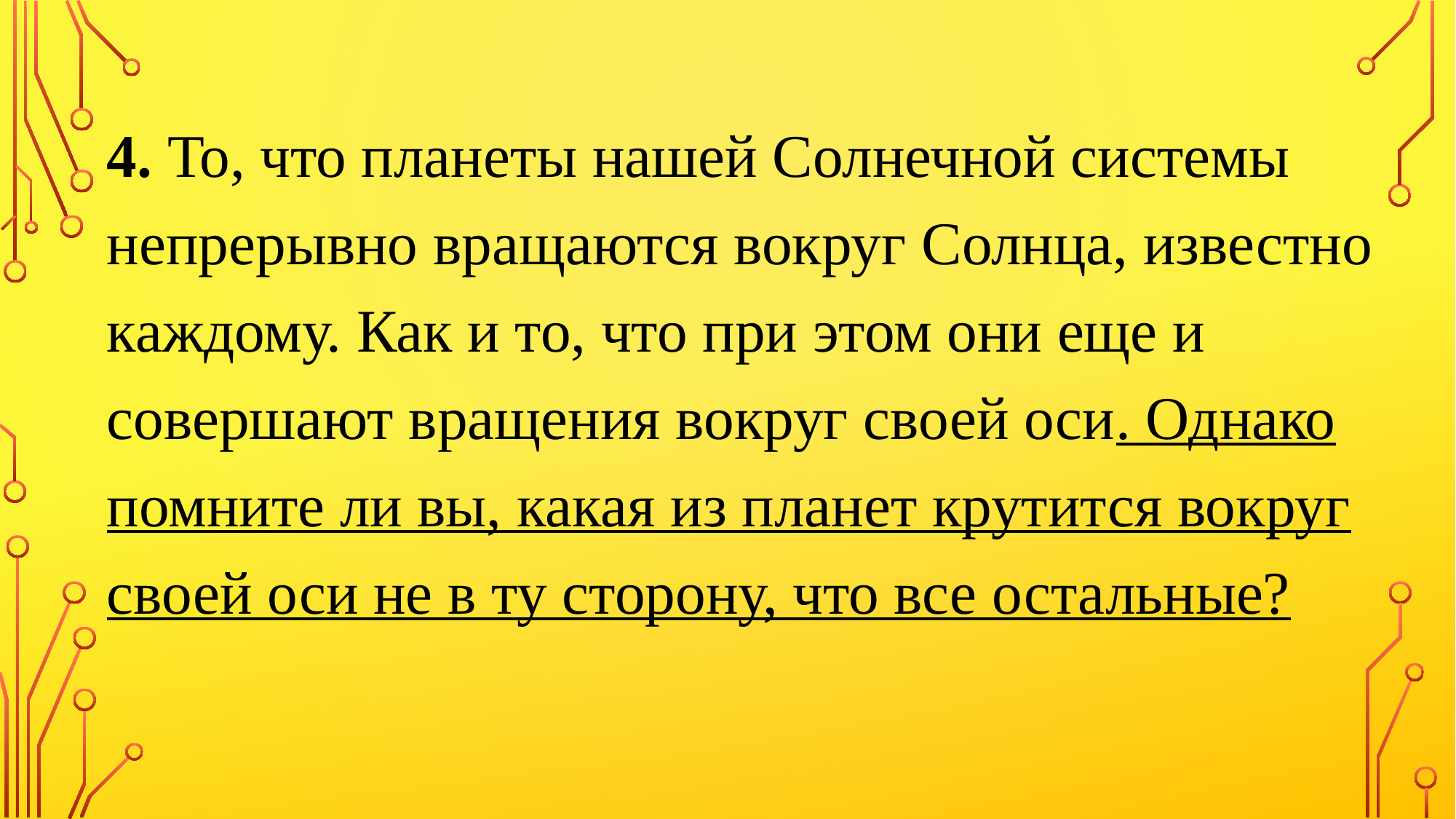

4. То, что планеты нашей Солнечной системы непрерывно вращаются вокруг Солнца, известно каждому. Как и то, что при этом они еще и совершают вращения вокруг своей оси. Однако помните ли вы, какая из планет крутится вокруг своей оси не в ту сторону, что все остальные?